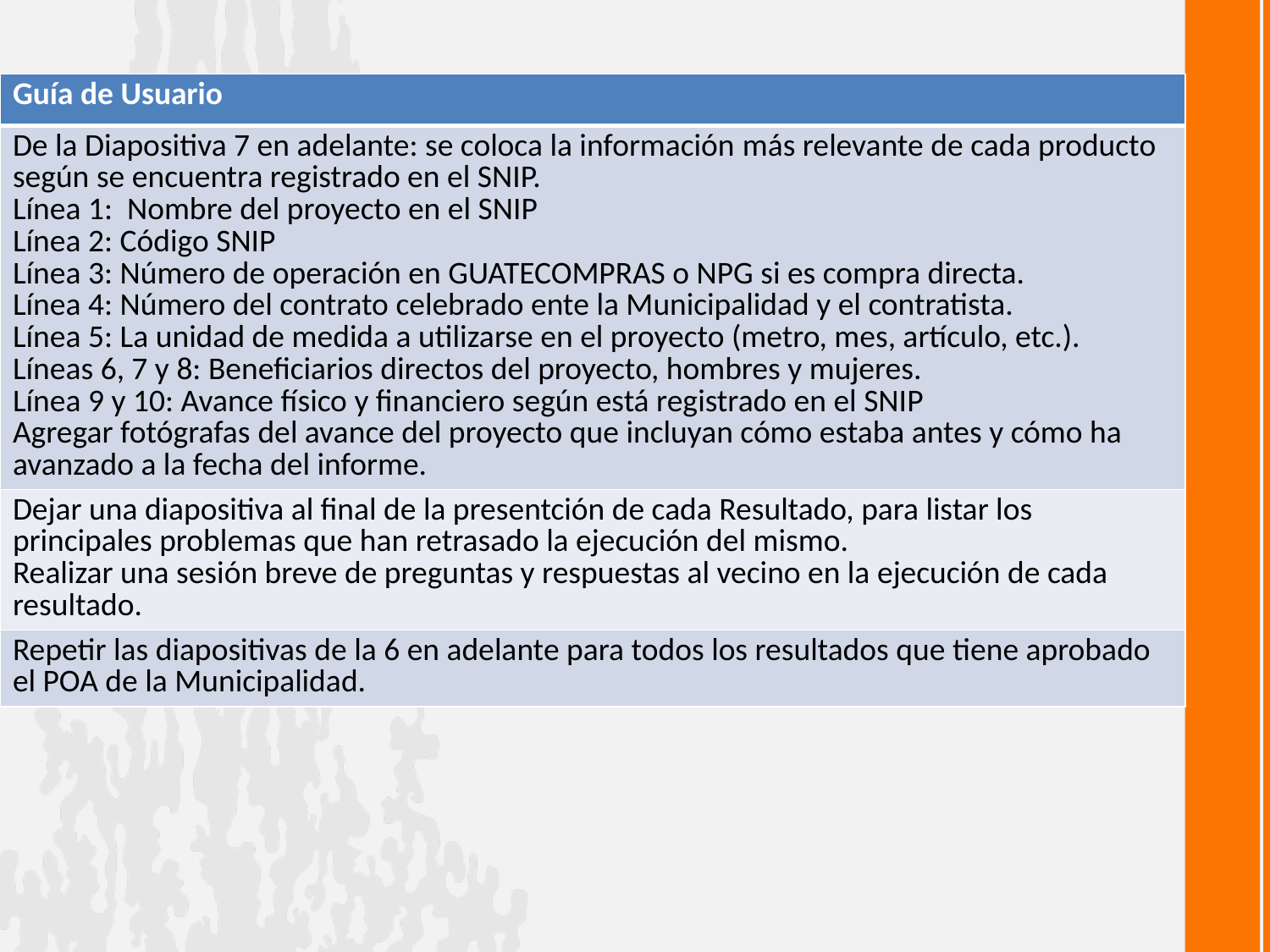

| Guía de Usuario |
| --- |
| De la Diapositiva 7 en adelante: se coloca la información más relevante de cada producto según se encuentra registrado en el SNIP. Línea 1: Nombre del proyecto en el SNIP Línea 2: Código SNIP Línea 3: Número de operación en GUATECOMPRAS o NPG si es compra directa. Línea 4: Número del contrato celebrado ente la Municipalidad y el contratista. Línea 5: La unidad de medida a utilizarse en el proyecto (metro, mes, artículo, etc.). Líneas 6, 7 y 8: Beneficiarios directos del proyecto, hombres y mujeres. Línea 9 y 10: Avance físico y financiero según está registrado en el SNIP Agregar fotógrafas del avance del proyecto que incluyan cómo estaba antes y cómo ha avanzado a la fecha del informe. |
| Dejar una diapositiva al final de la presentción de cada Resultado, para listar los principales problemas que han retrasado la ejecución del mismo. Realizar una sesión breve de preguntas y respuestas al vecino en la ejecución de cada resultado. |
| Repetir las diapositivas de la 6 en adelante para todos los resultados que tiene aprobado el POA de la Municipalidad. |